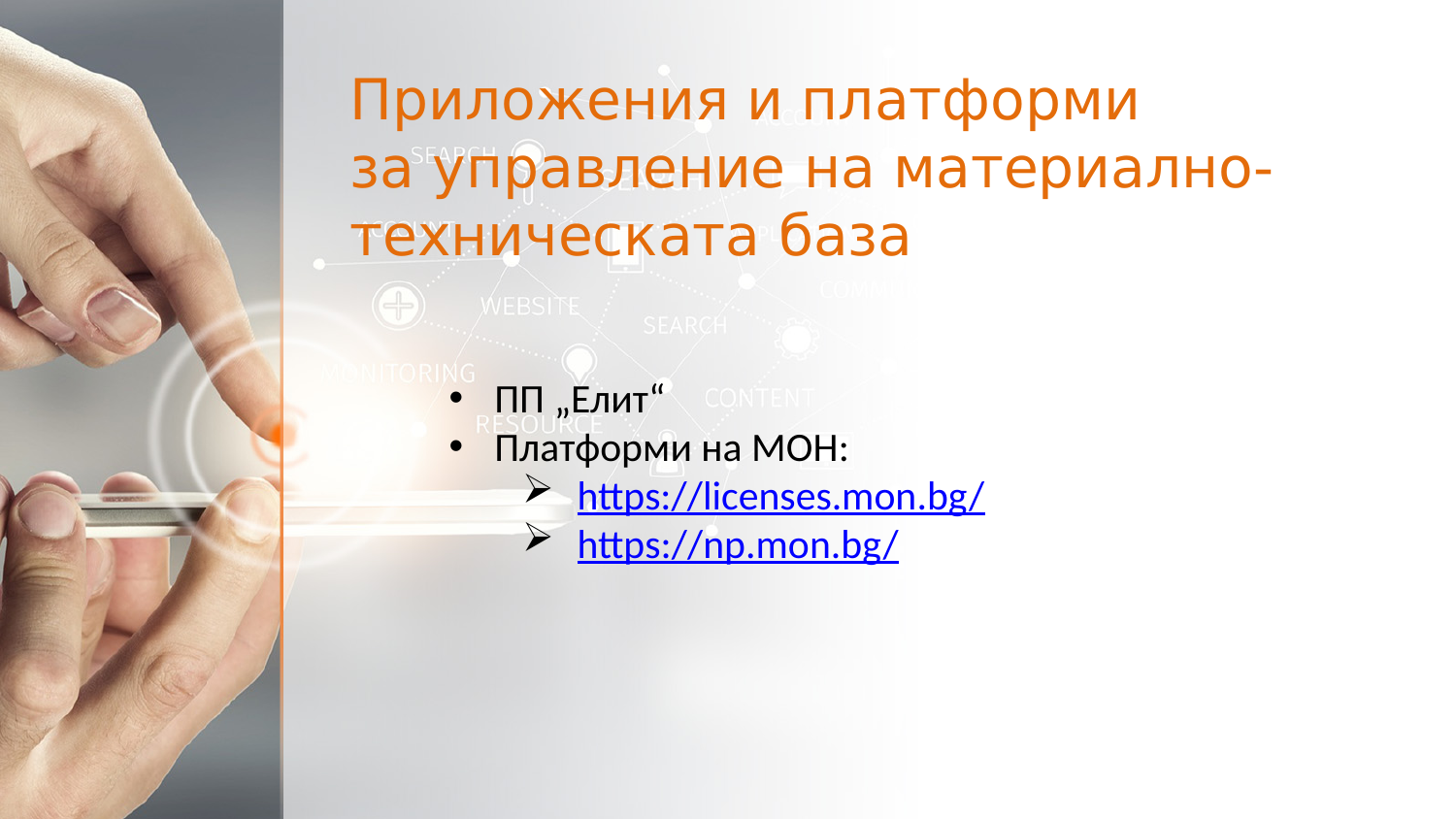

# Приложения и платформи за управление на материално-техническата база
ПП „Елит“
Платформи на МОН:
https://licenses.mon.bg/
https://np.mon.bg/